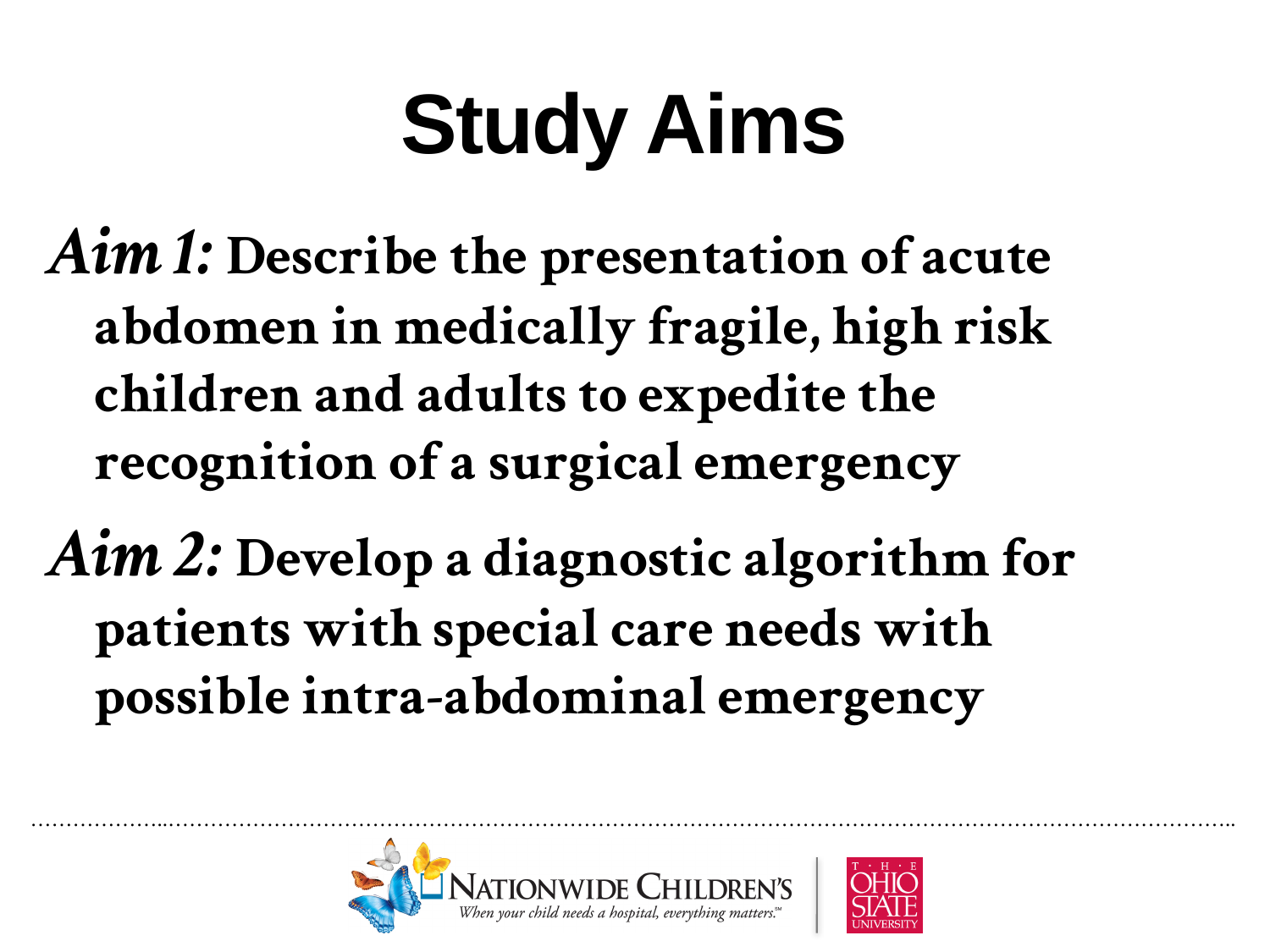

# Study Aims
Aim 1: Describe the presentation of acute abdomen in medically fragile, high risk children and adults to expedite the recognition of a surgical emergency
Aim 2: Develop a diagnostic algorithm for patients with special care needs with possible intra-abdominal emergency